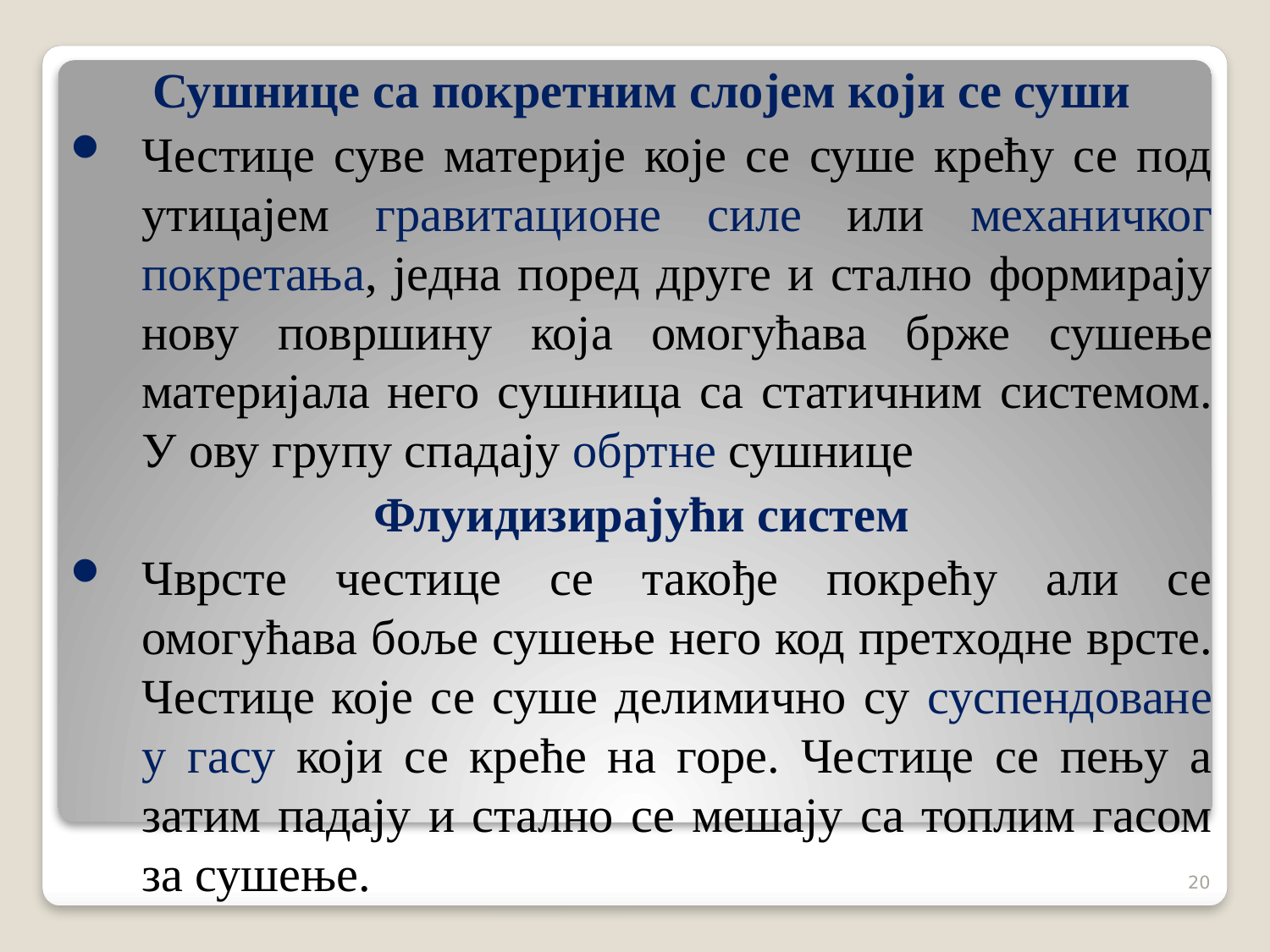

Сушнице са покретним слојем који се суши
Честице суве материје које се суше крећу се под утицајем гравитационе силе или механичког покретања, једна поред друге и стално формирају нову површину која омогућава брже сушење материјала него сушница са статичним системом. У ову групу спадају обртне сушнице
Флуидизирајући систем
Чврсте честице се такође покрећу али се омогућава боље сушење него код претходне врсте. Честице које се суше делимично су суспендоване у гасу који се креће на горе. Честице се пењу а затим падају и стално се мешају са топлим гасом за сушење.
20